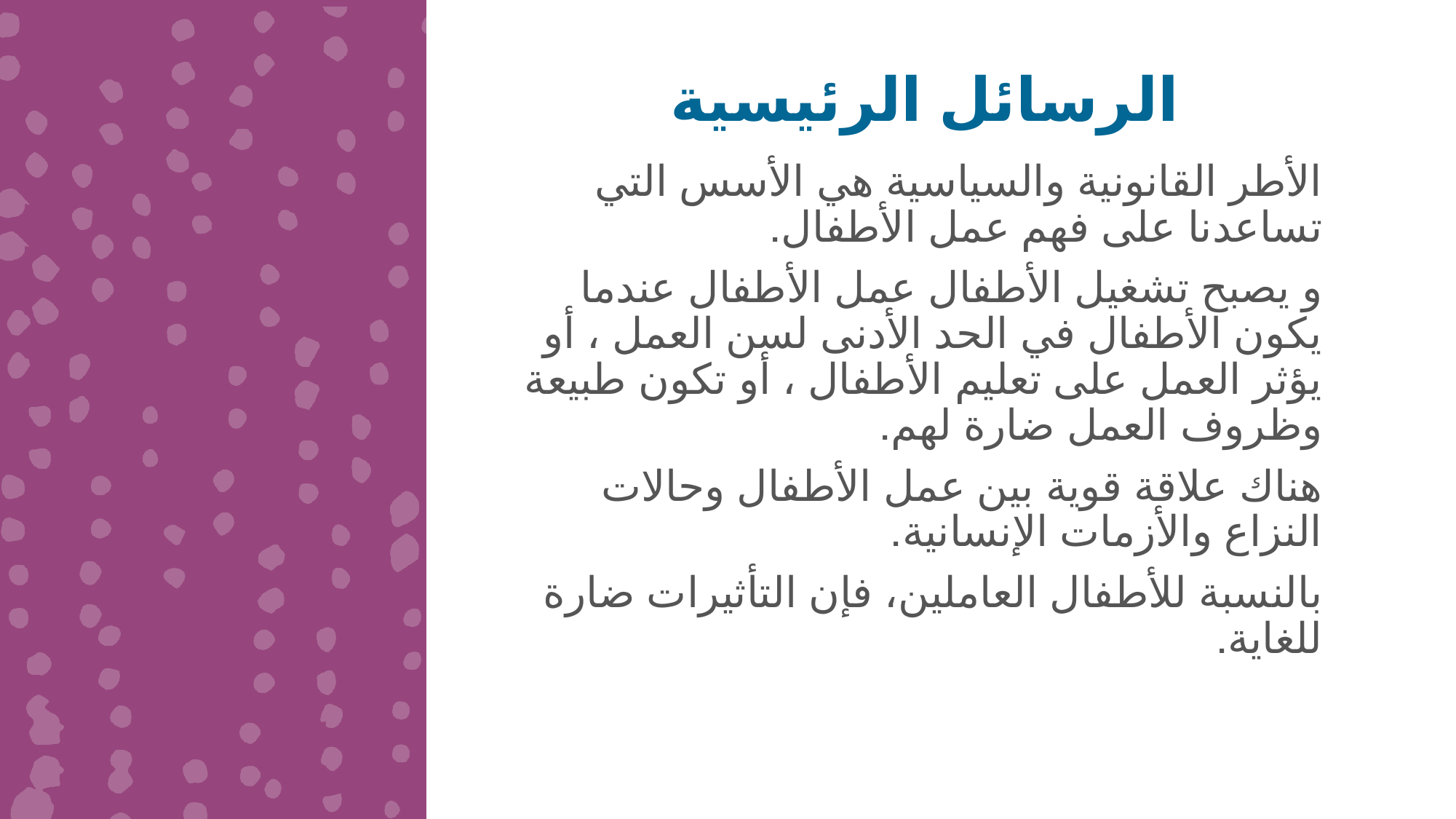

الرسائل الرئيسية
الأطر القانونية والسياسية هي الأسس التي تساعدنا على فهم عمل الأطفال.
و يصبح تشغيل الأطفال عمل الأطفال عندما يكون الأطفال في الحد الأدنى لسن العمل ، أو يؤثر العمل على تعليم الأطفال ، أو تكون طبيعة وظروف العمل ضارة لهم.
هناك علاقة قوية بين عمل الأطفال وحالات النزاع والأزمات الإنسانية.
بالنسبة للأطفال العاملين، فإن التأثيرات ضارة للغاية.